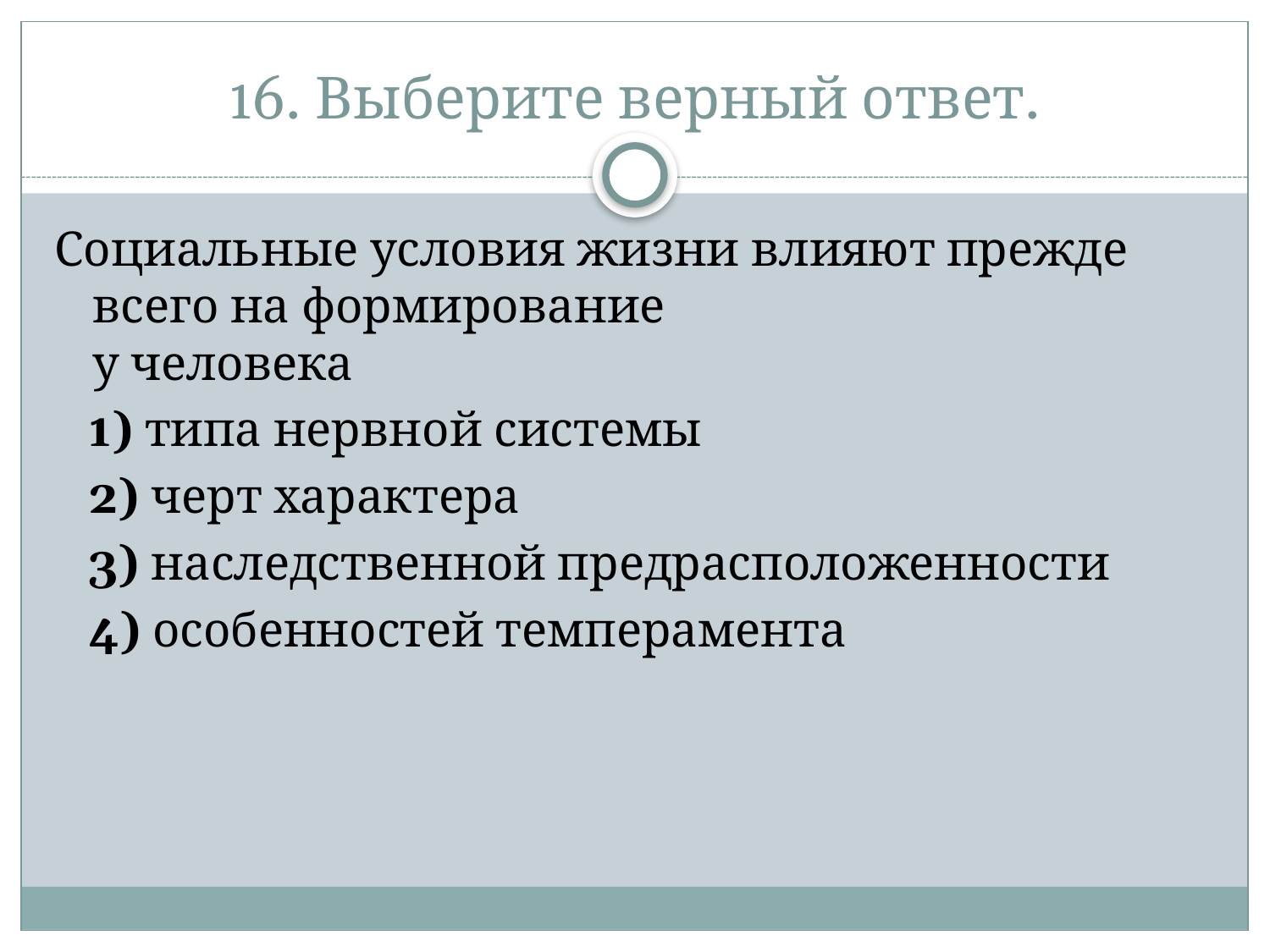

# 16. Выберите верный ответ.
Социальные условия жизни влияют прежде всего на формирование 
у человека
   1) типа нервной системы
   2) черт характера
   3) наследственной предрасположенности
   4) особенностей темперамента